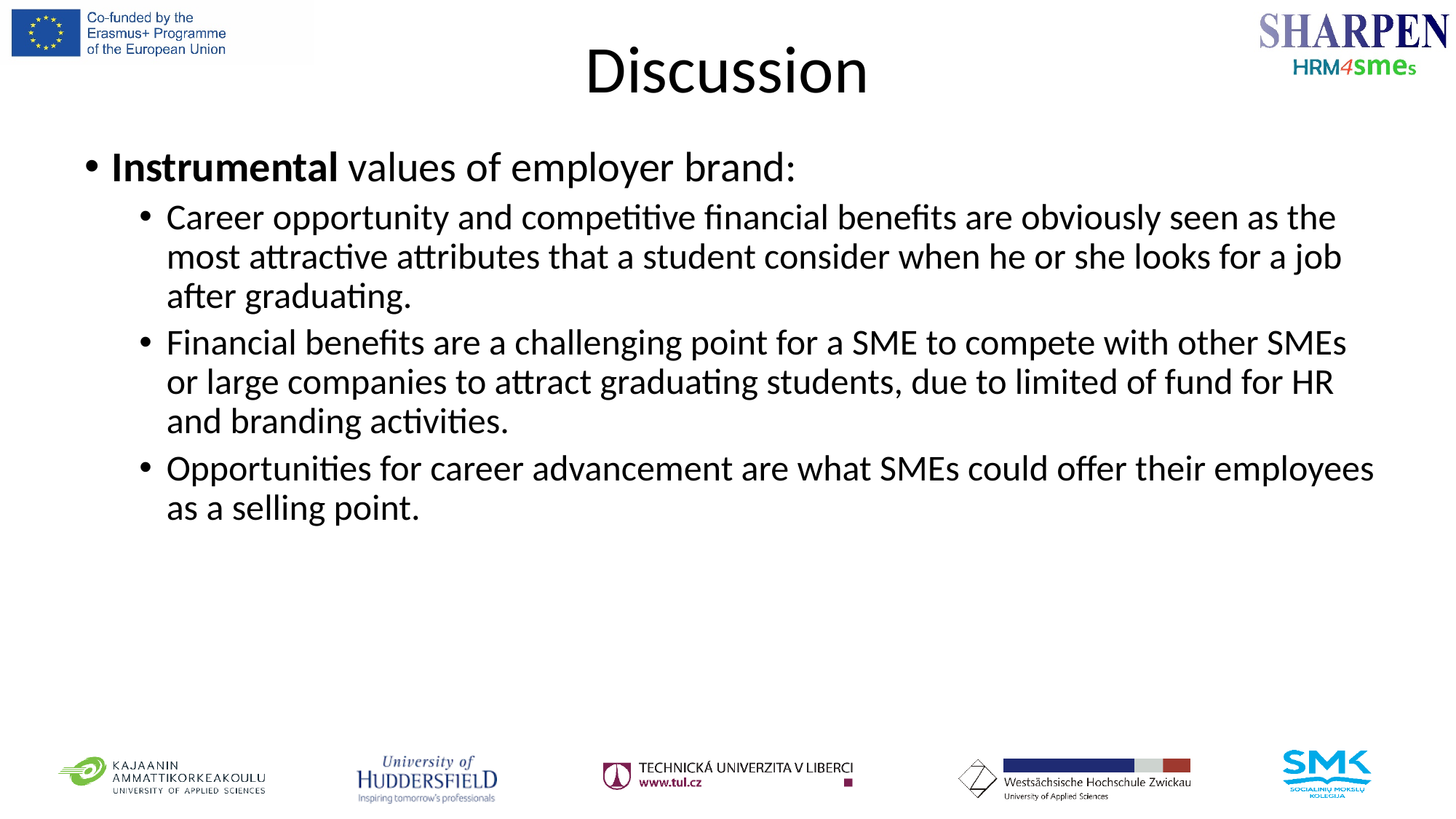

# Discussion
Instrumental values of employer brand:
Career opportunity and competitive financial benefits are obviously seen as the most attractive attributes that a student consider when he or she looks for a job after graduating.
Financial benefits are a challenging point for a SME to compete with other SMEs or large companies to attract graduating students, due to limited of fund for HR and branding activities.
Opportunities for career advancement are what SMEs could offer their employees as a selling point.